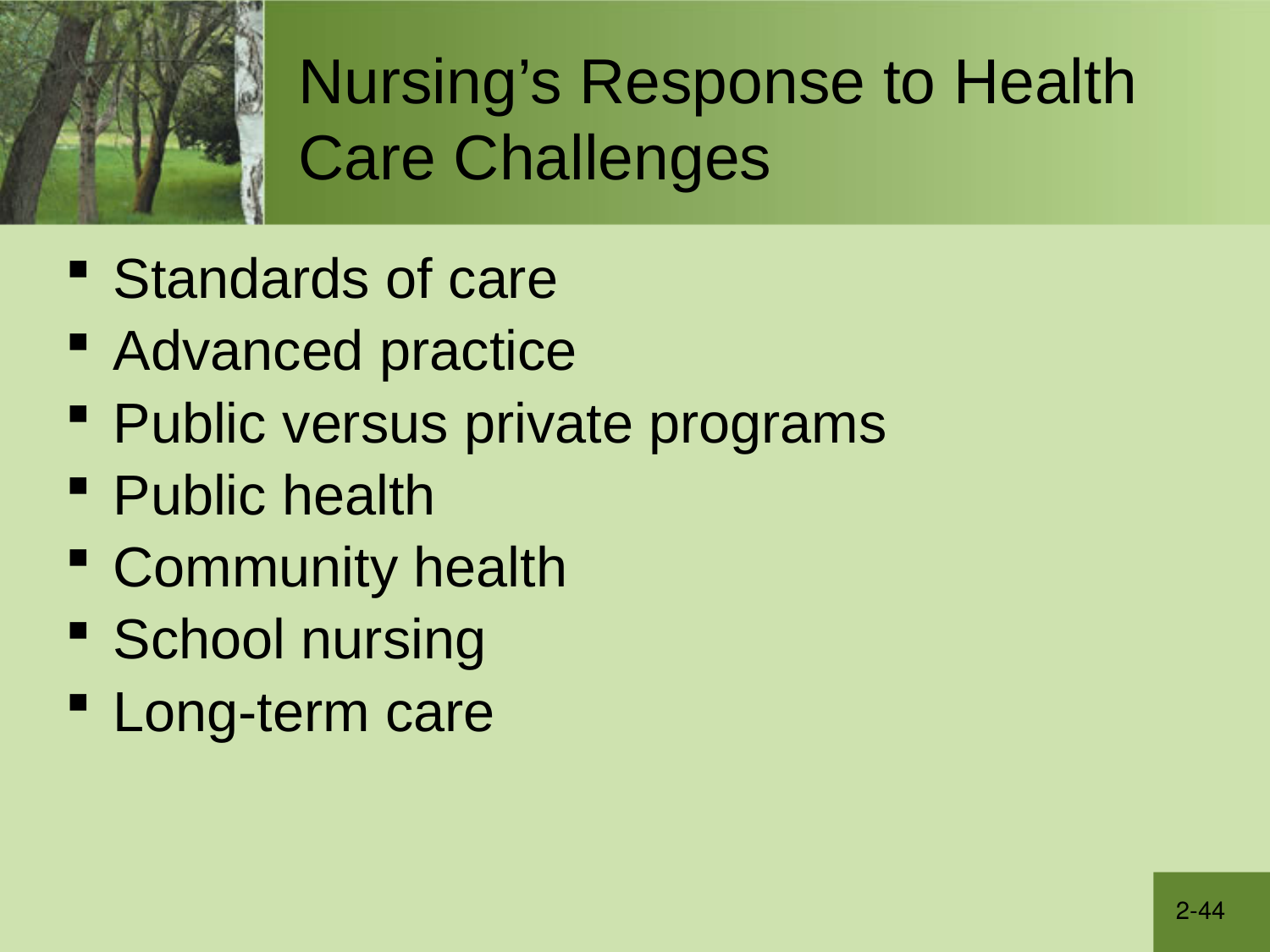

# Nursing’s Response to Health Care Challenges
Standards of care
Advanced practice
Public versus private programs
Public health
Community health
School nursing
Long-term care

2-44